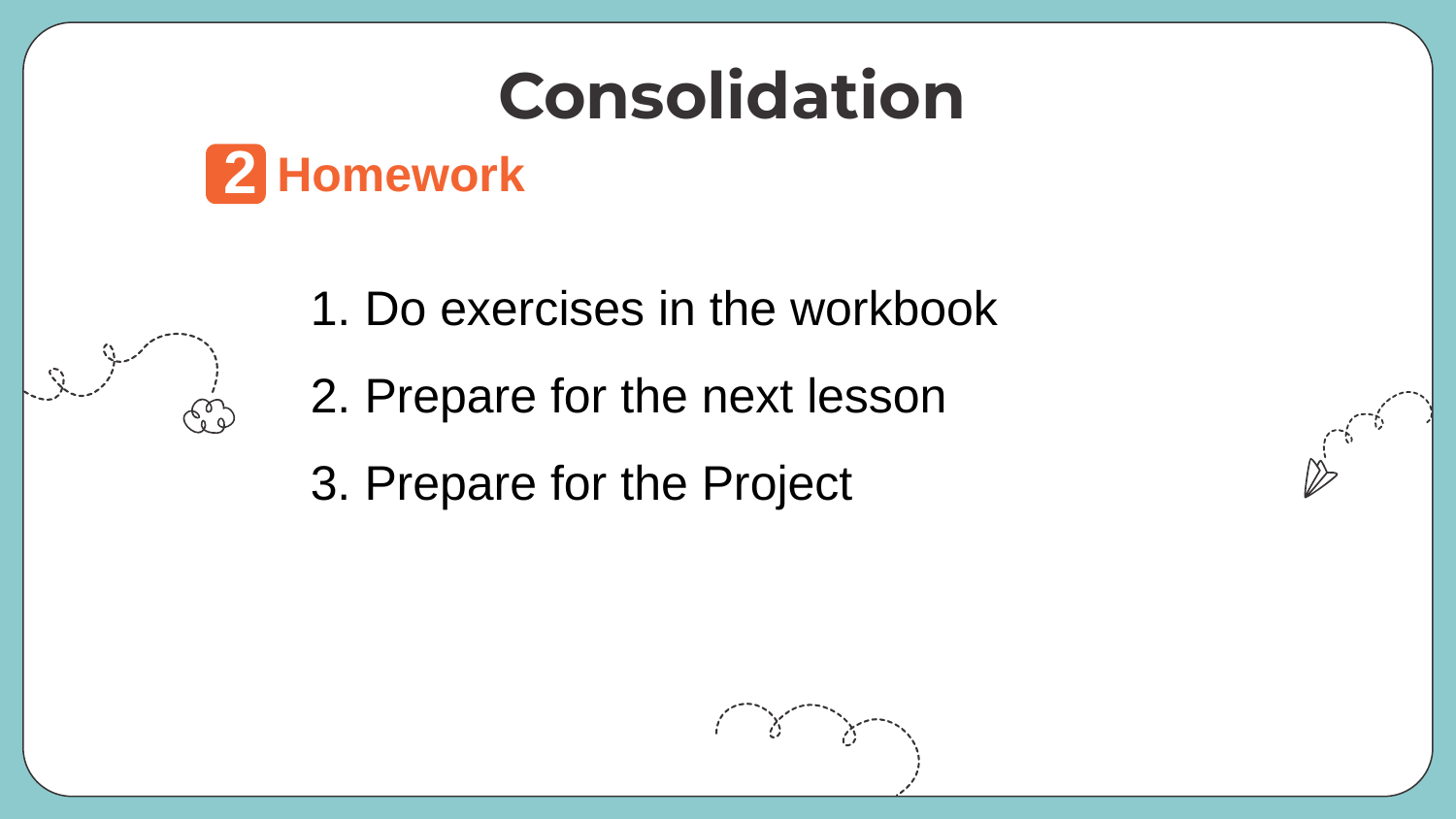

# Consolidation
2
Homework

1. Do exercises in the workbook
2. Prepare for the next lesson
3. Prepare for the Project